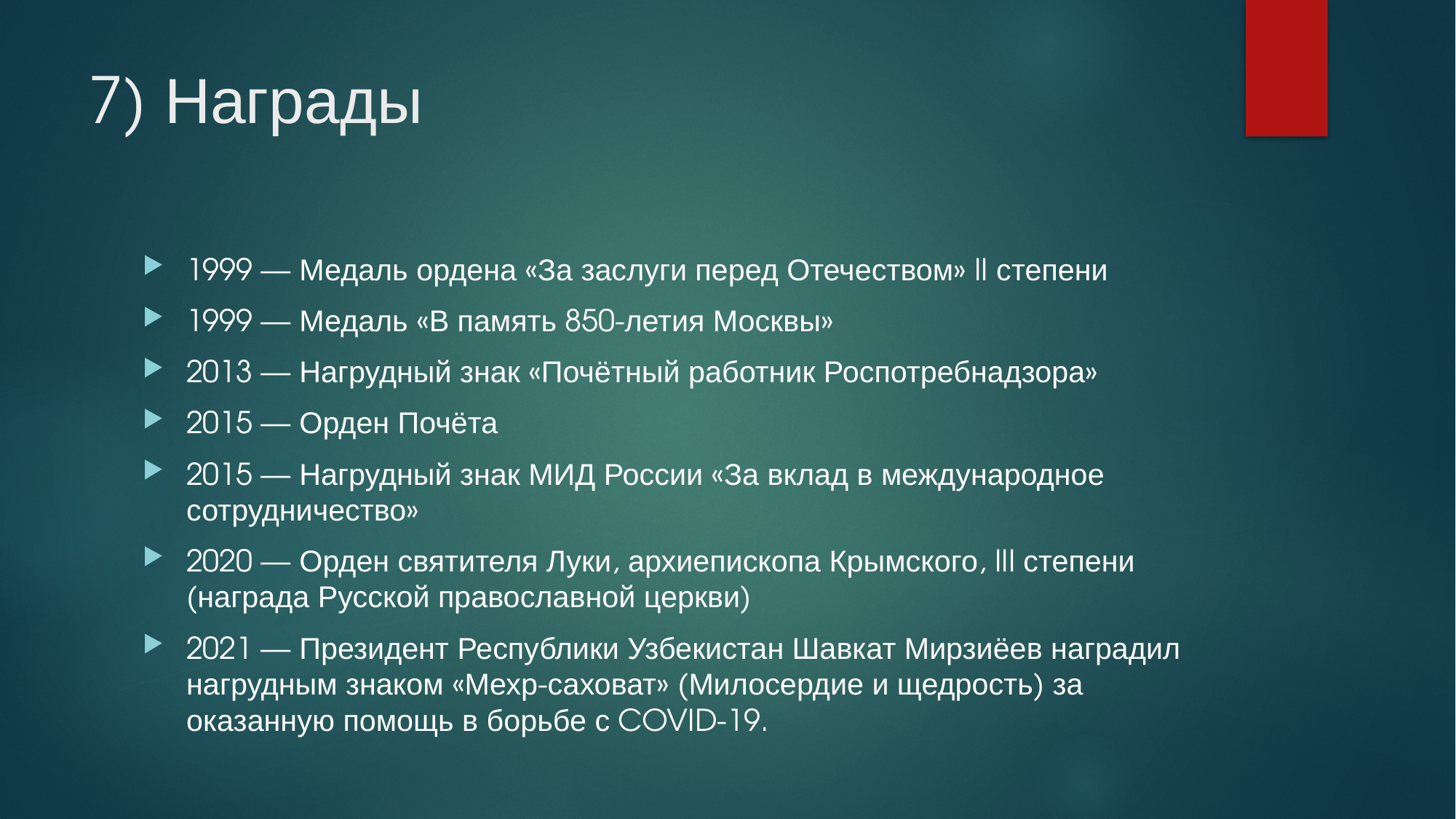

# 7) Награды
1999 — Медаль ордена «За заслуги перед Отечеством» II степени
1999 — Медаль «В память 850-летия Москвы»
2013 — Нагрудный знак «Почётный работник Роспотребнадзора»
2015 — Орден Почёта
2015 — Нагрудный знак МИД России «За вклад в международное сотрудничество»
2020 — Орден святителя Луки, архиепископа Крымского, III степени (награда Русской православной церкви)
2021 — Президент Республики Узбекистан Шавкат Мирзиёев наградил нагрудным знаком «Мехр-саховат» (Милосердие и щедрость) за оказанную помощь в борьбе с COVID-19.